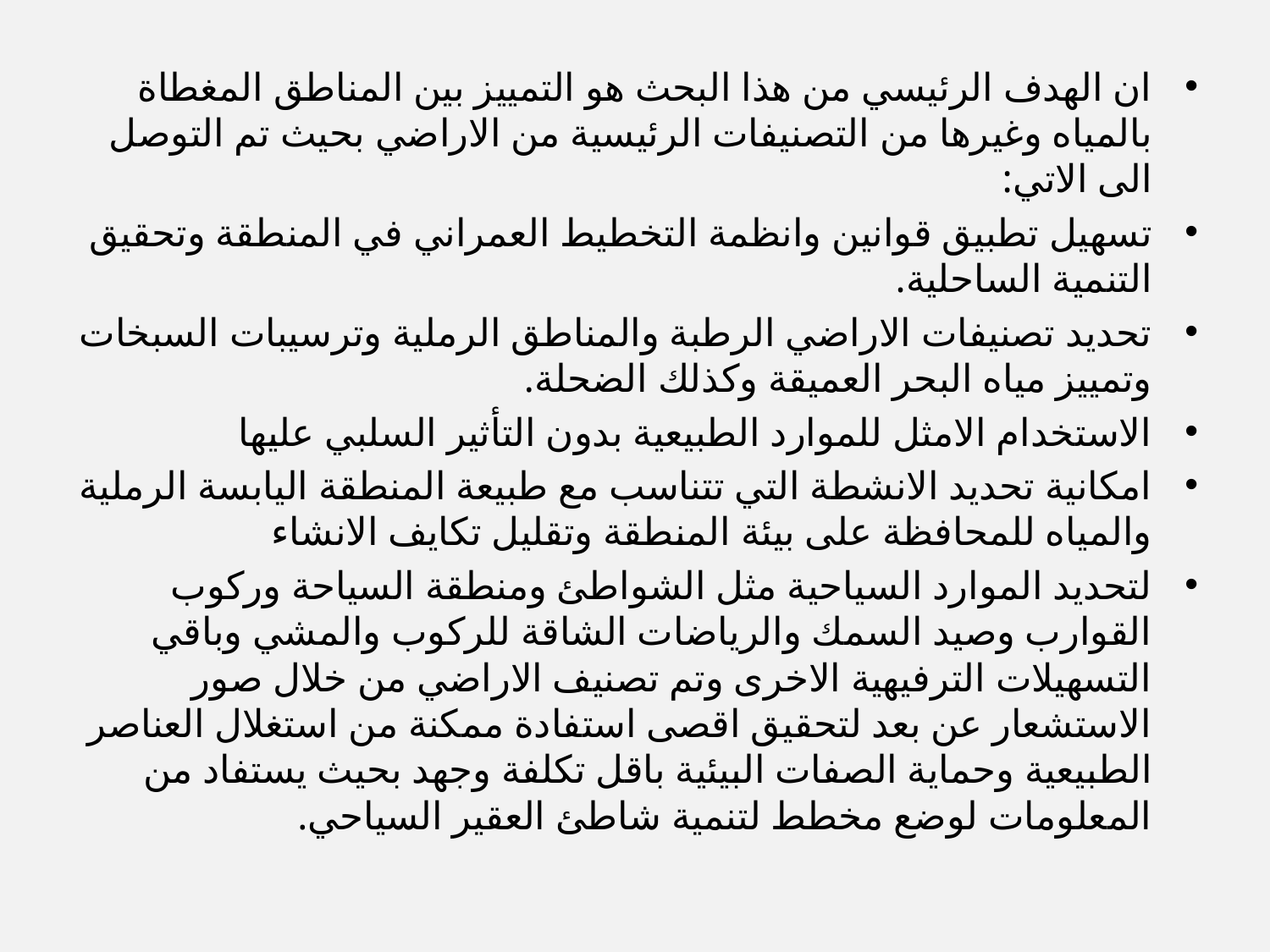

ان الهدف الرئيسي من هذا البحث هو التمييز بين المناطق المغطاة بالمياه وغيرها من التصنيفات الرئيسية من الاراضي بحيث تم التوصل الى الاتي:
تسهيل تطبيق قوانين وانظمة التخطيط العمراني في المنطقة وتحقيق التنمية الساحلية.
تحديد تصنيفات الاراضي الرطبة والمناطق الرملية وترسيبات السبخات وتمييز مياه البحر العميقة وكذلك الضحلة.
الاستخدام الامثل للموارد الطبيعية بدون التأثير السلبي عليها
امكانية تحديد الانشطة التي تتناسب مع طبيعة المنطقة اليابسة الرملية والمياه للمحافظة على بيئة المنطقة وتقليل تكايف الانشاء
لتحديد الموارد السياحية مثل الشواطئ ومنطقة السياحة وركوب القوارب وصيد السمك والرياضات الشاقة للركوب والمشي وباقي التسهيلات الترفيهية الاخرى وتم تصنيف الاراضي من خلال صور الاستشعار عن بعد لتحقيق اقصى استفادة ممكنة من استغلال العناصر الطبيعية وحماية الصفات البيئية باقل تكلفة وجهد بحيث يستفاد من المعلومات لوضع مخطط لتنمية شاطئ العقير السياحي.